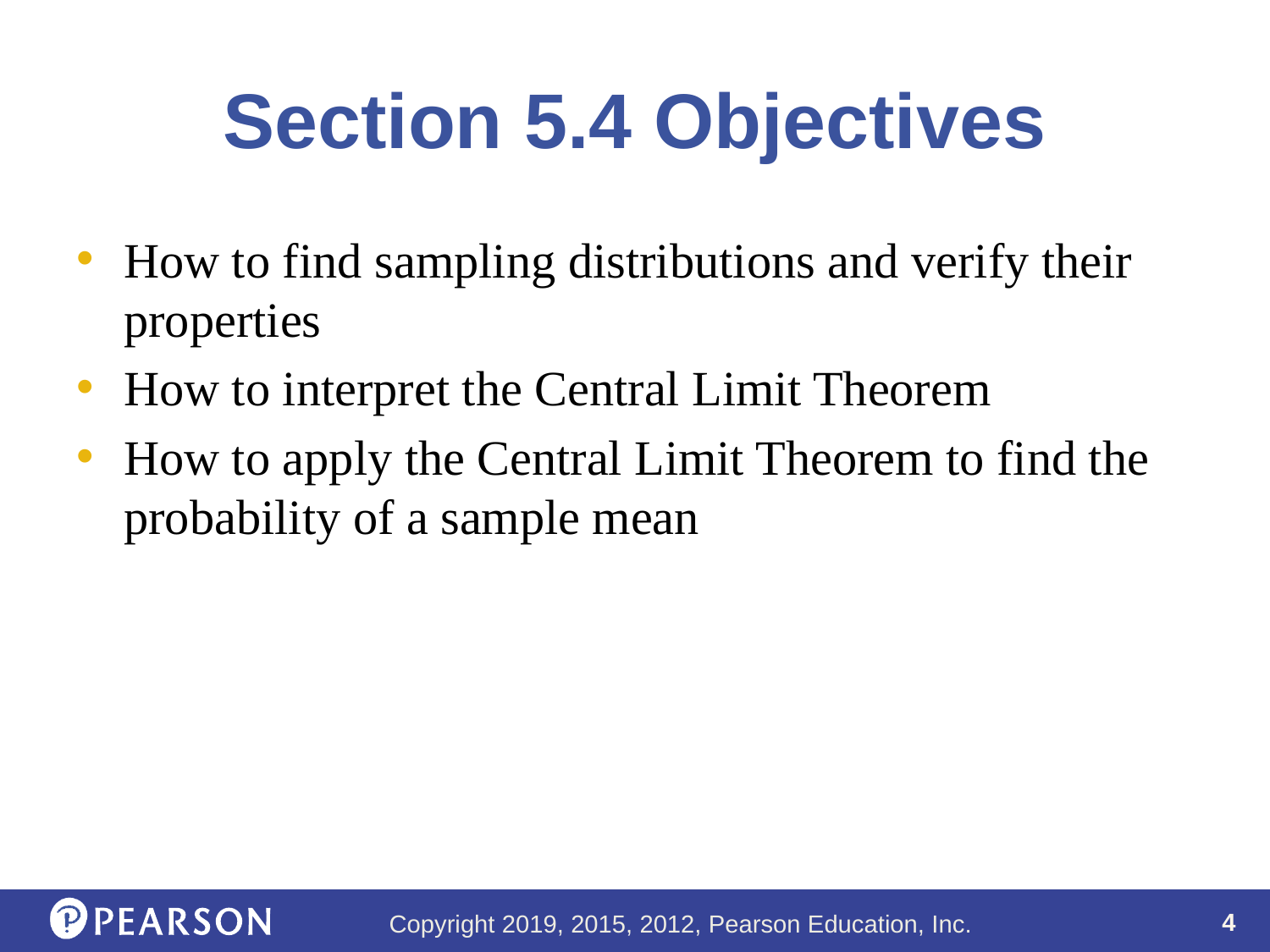

# Section 5.4 Objectives
How to find sampling distributions and verify their properties
How to interpret the Central Limit Theorem
How to apply the Central Limit Theorem to find the probability of a sample mean